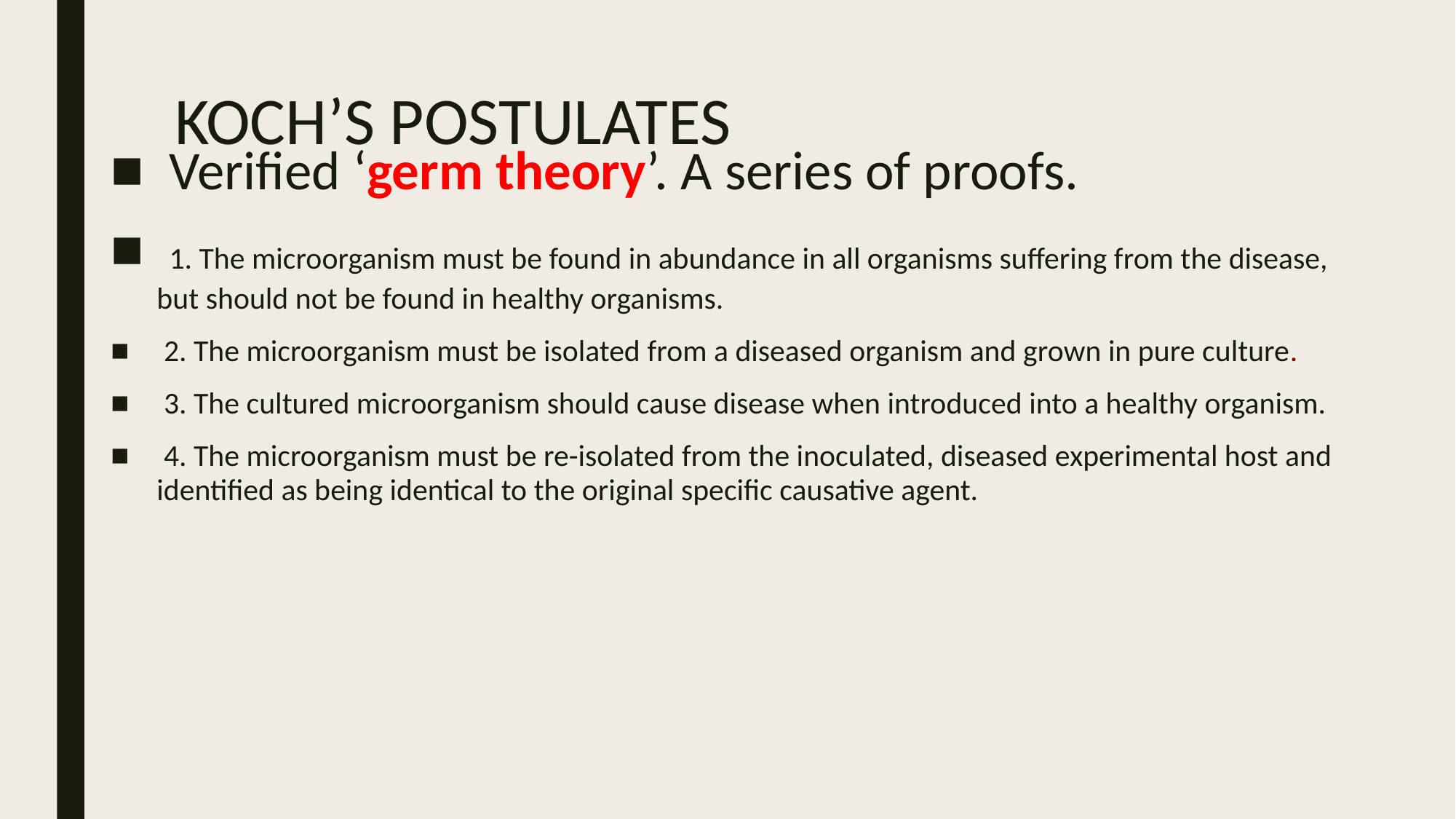

# KOCH’S POSTULATES
 Verified ‘germ theory’. A series of proofs.
 1. The microorganism must be found in abundance in all organisms suffering from the disease, but should not be found in healthy organisms.
 2. The microorganism must be isolated from a diseased organism and grown in pure culture.
 3. The cultured microorganism should cause disease when introduced into a healthy organism.
 4. The microorganism must be re-isolated from the inoculated, diseased experimental host and identified as being identical to the original specific causative agent.